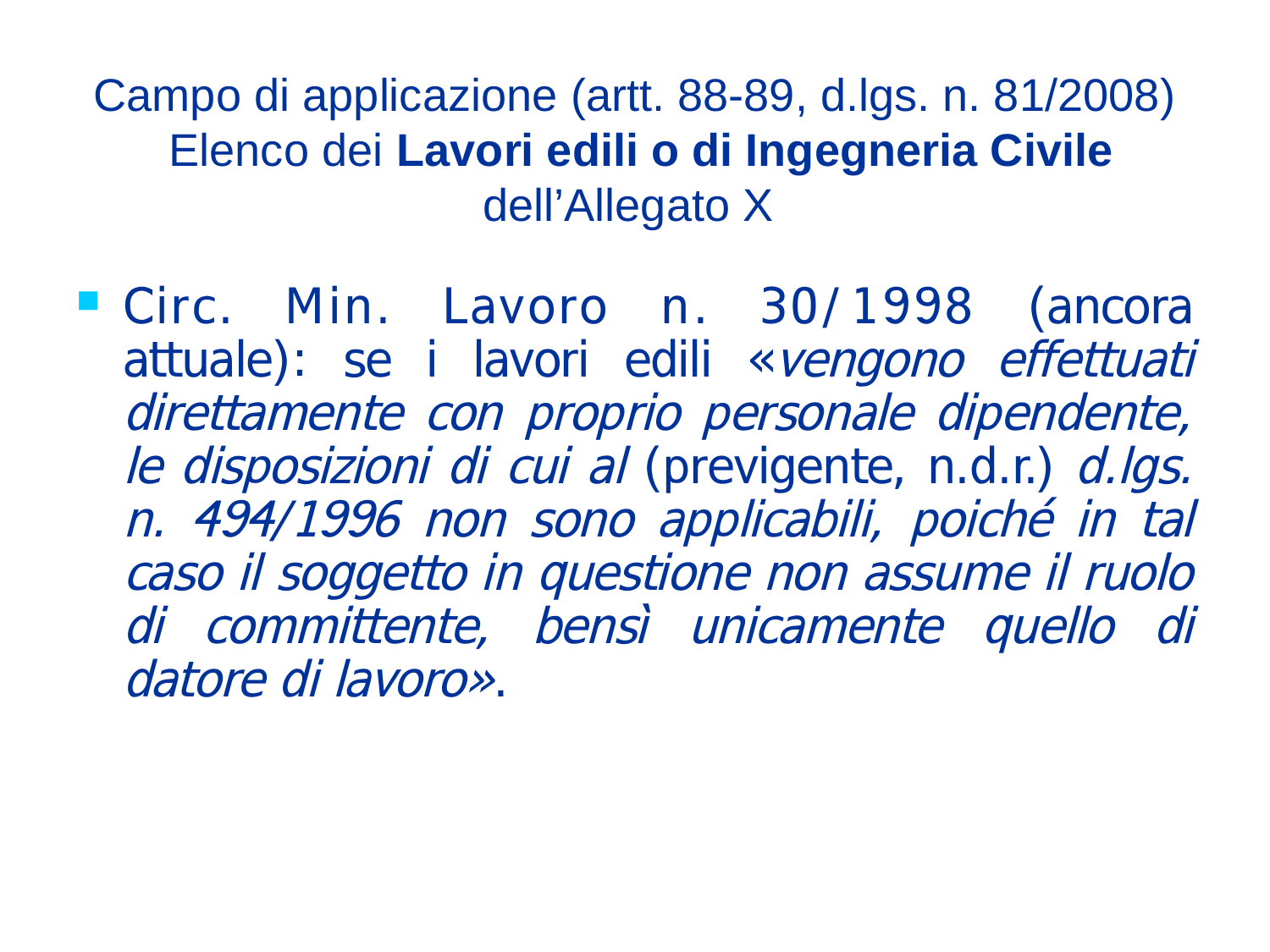

# Campo di applicazione (artt. 88-89, d.lgs. n. 81/2008) Elenco dei Lavori edili o di Ingegneria Civile dell’Allegato X
Circ. Min. Lavoro n. 30/1998 (ancora attuale): se i lavori edili «vengono effettuati direttamente con proprio personale dipendente, le disposizioni di cui al (previgente, n.d.r.) d.lgs. n. 494/1996 non sono applicabili, poiché in tal caso il soggetto in questione non assume il ruolo di committente, bensì unicamente quello di datore di lavoro».